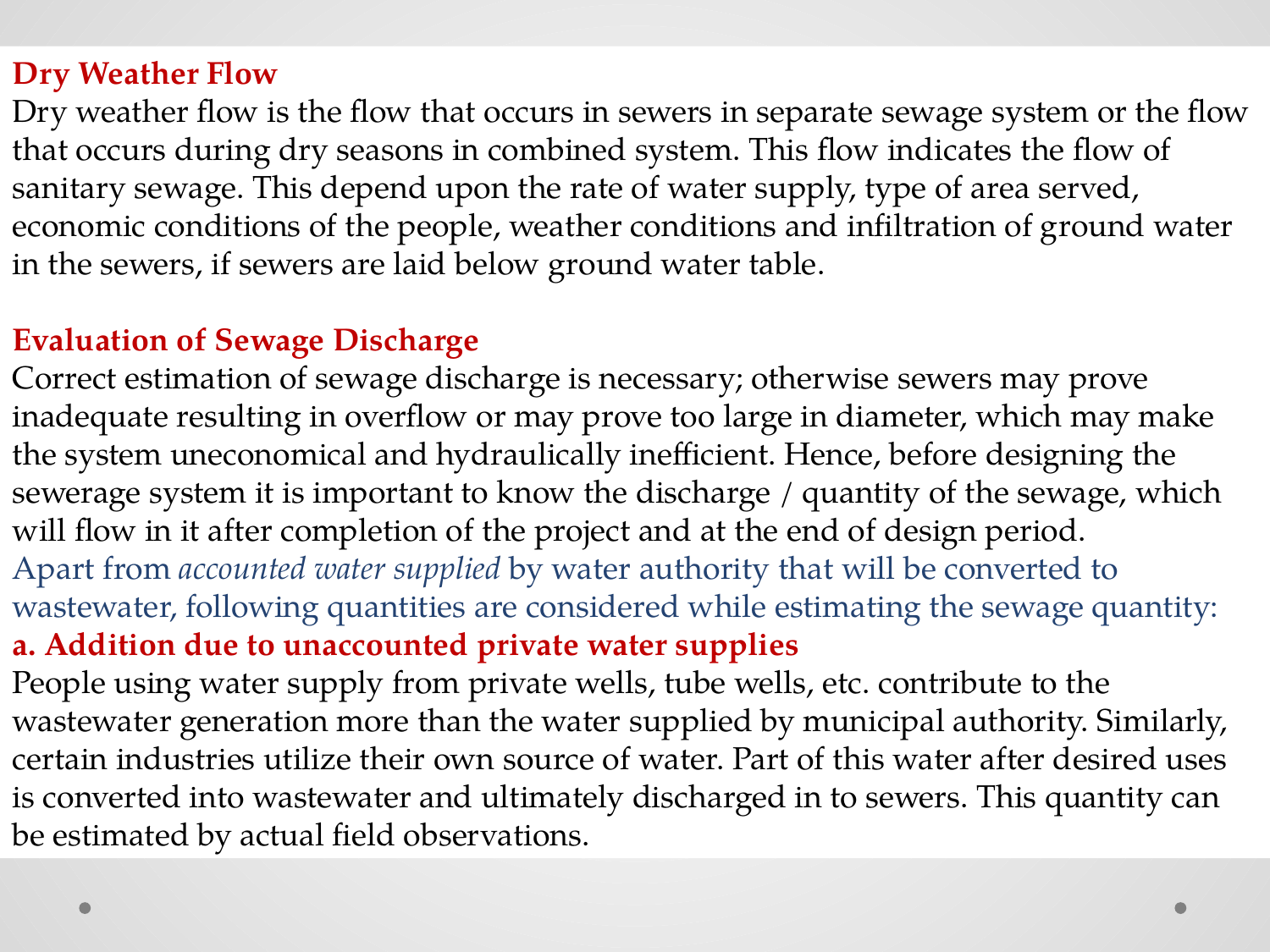

Dry Weather Flow
Dry weather flow is the flow that occurs in sewers in separate sewage system or the flow that occurs during dry seasons in combined system. This flow indicates the flow of sanitary sewage. This depend upon the rate of water supply, type of area served, economic conditions of the people, weather conditions and infiltration of ground water in the sewers, if sewers are laid below ground water table.

Evaluation of Sewage Discharge
Correct estimation of sewage discharge is necessary; otherwise sewers may prove inadequate resulting in overflow or may prove too large in diameter, which may make the system uneconomical and hydraulically inefficient. Hence, before designing the sewerage system it is important to know the discharge / quantity of the sewage, which will flow in it after completion of the project and at the end of design period.
Apart from accounted water supplied by water authority that will be converted to wastewater, following quantities are considered while estimating the sewage quantity:
a. Addition due to unaccounted private water supplies
People using water supply from private wells, tube wells, etc. contribute to the wastewater generation more than the water supplied by municipal authority. Similarly, certain industries utilize their own source of water. Part of this water after desired uses is converted into wastewater and ultimately discharged in to sewers. This quantity can be estimated by actual field observations.